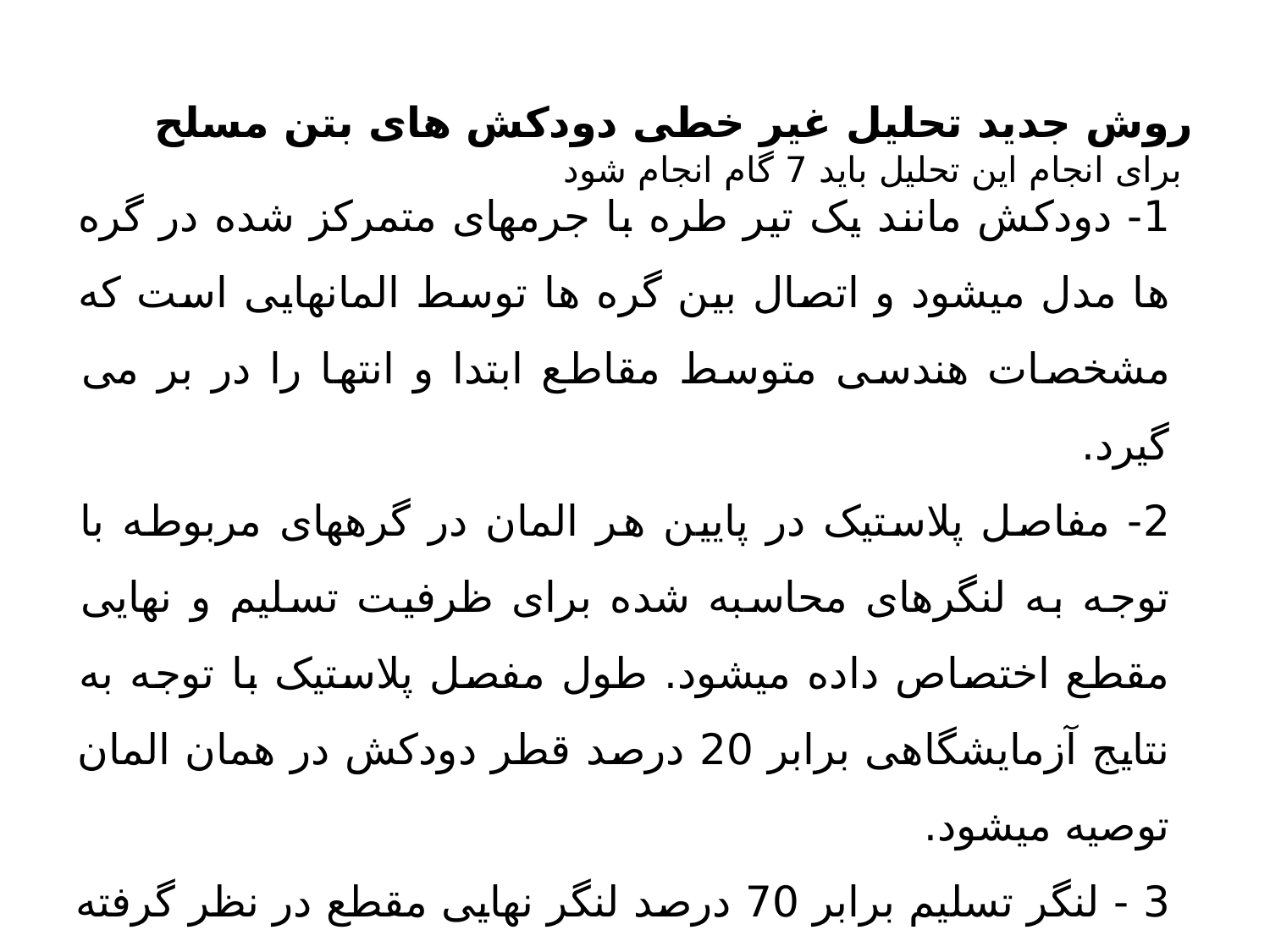

# روش جدید تحلیل غیر خطی دودکش های بتن مسلح برای انجام این تحلیل باید 7 گام انجام شود
1- دودکش مانند یک تیر طره با جرمهای متمرکز شده در گره ها مدل می­شود و اتصال بین گره ها توسط المان­هایی است که مشخصات هندسی متوسط مقاطع ابتدا و انتها را در بر می گیرد.
2- مفاصل پلاستیک در پایین هر المان در گره­های مربوطه با توجه به لنگرهای محاسبه شده برای ظرفیت تسلیم و نهایی مقطع اختصاص داده می­شود. طول مفصل پلاستیک با توجه به نتایج آزمایشگاهی برابر 20 درصد قطر دودکش در همان المان توصیه می­شود.
3 - لنگر تسلیم برابر 70 درصد لنگر نهایی مقطع در نظر گرفته می­شود.